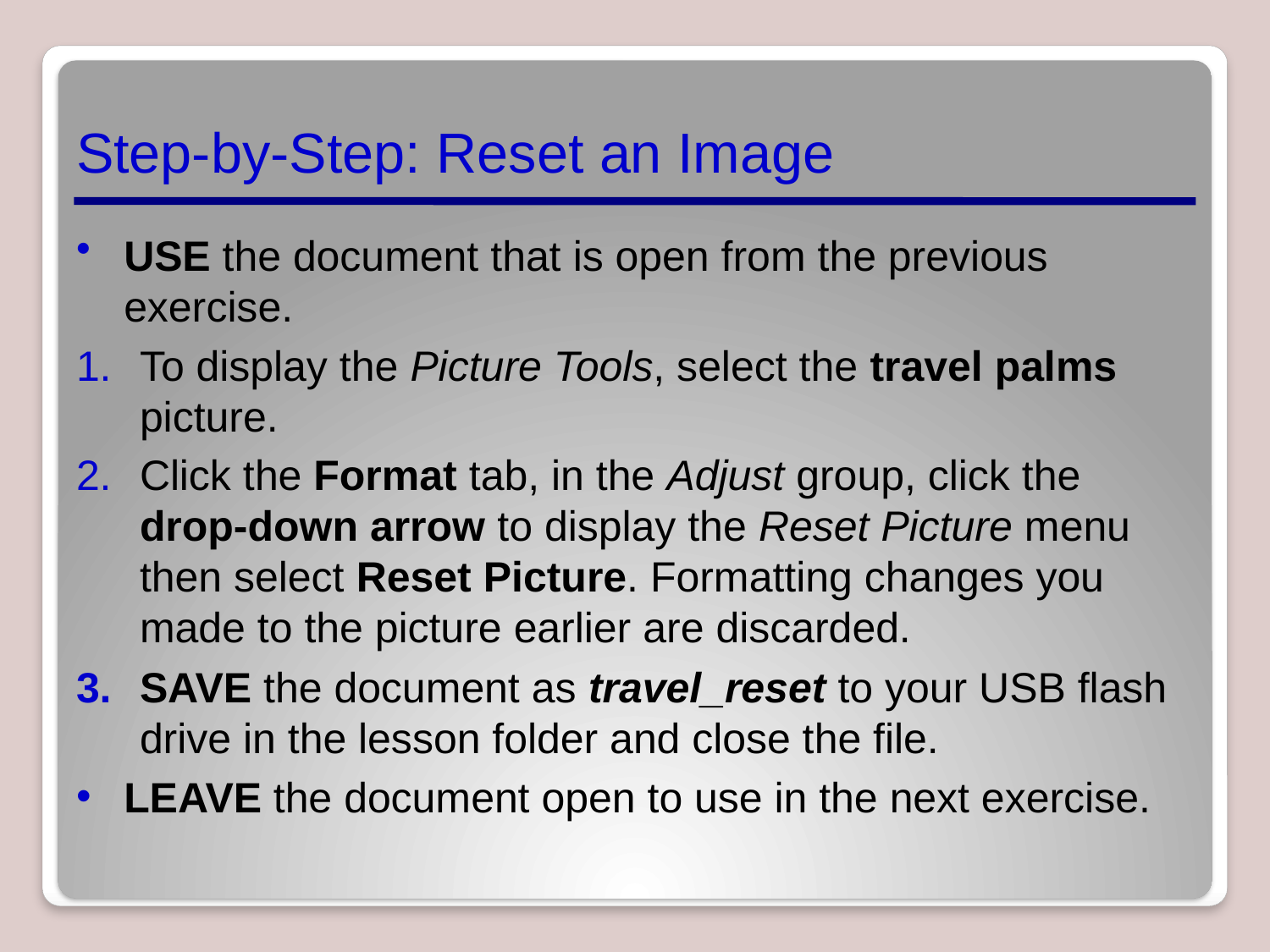

# Step-by-Step: Reset an Image
USE the document that is open from the previous exercise.
To display the Picture Tools, select the travel palms picture.
Click the Format tab, in the Adjust group, click the drop-down arrow to display the Reset Picture menu then select Reset Picture. Formatting changes you made to the picture earlier are discarded.
SAVE the document as travel_reset to your USB flash drive in the lesson folder and close the file.
LEAVE the document open to use in the next exercise.